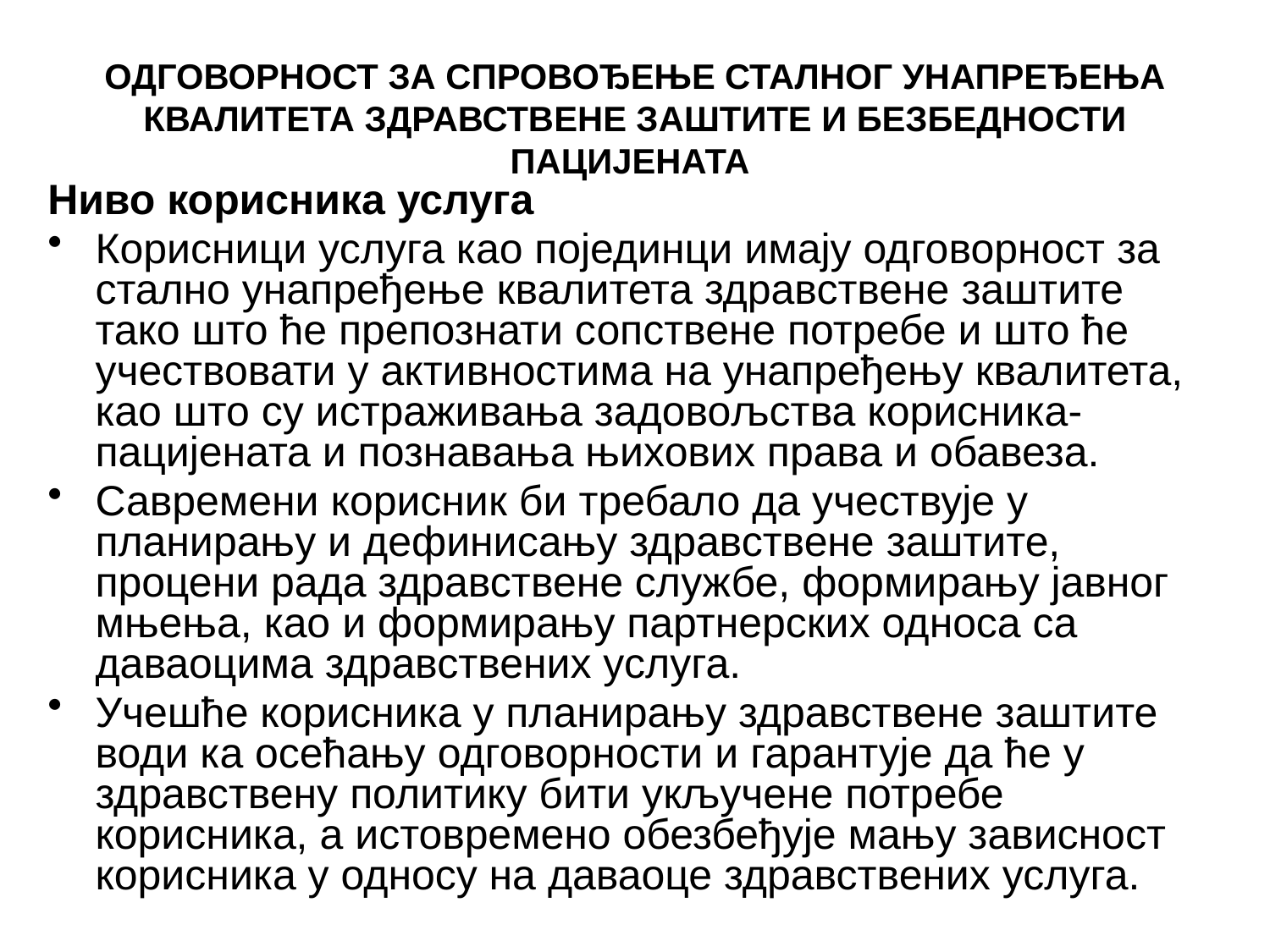

# ОДГОВОРНОСТ ЗА СПРОВОЂЕЊЕ СТАЛНОГ УНАПРЕЂЕЊА КВАЛИТЕТА ЗДРАВСТВЕНЕ ЗАШТИТЕ И БЕЗБЕДНОСТИ ПАЦИЈЕНАТА
Ниво корисника услуга
Корисници услуга као појединци имају одговорност за стално унапређење квалитета здравствене заштите тако што ће препознати сопствене потребе и што ће учествовати у активностима на унапређењу квалитета, као што су истраживања задовољства корисника-пацијената и познавања њихових права и обавеза.
Савремени корисник би требало да учествује у планирању и дефинисању здравствене заштите, процени рада здравствене службе, формирању јавног мњења, као и формирању партнерских односа са даваоцима здравствених услуга.
Учешће корисника у планирању здравствене заштите води ка осећању одговорности и гарантује да ће у здравствену политику бити укључене потребе корисника, а истовремено обезбеђује мању зависност корисника у односу на даваоце здравствених услуга.